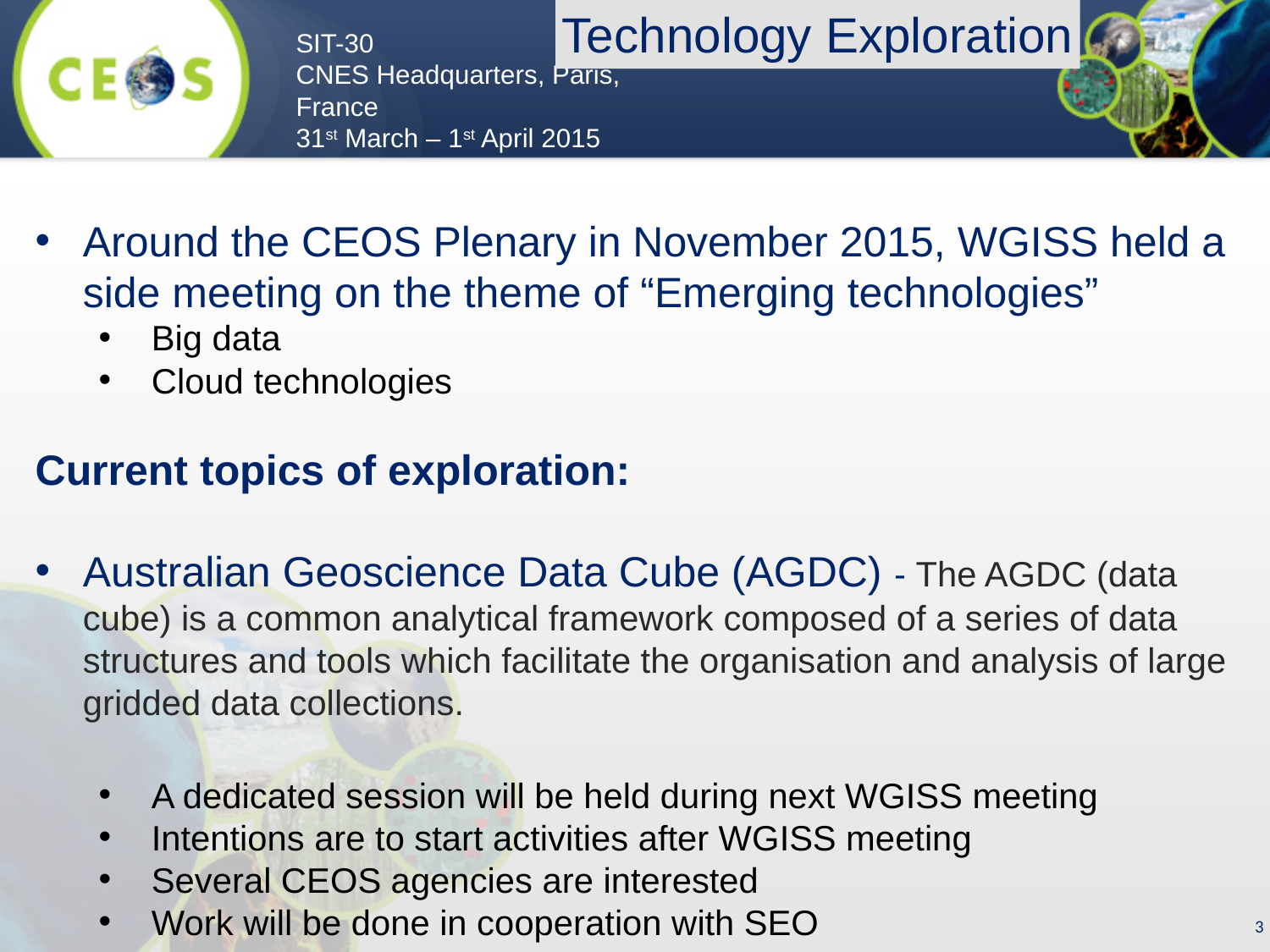

Technology Exploration
Around the CEOS Plenary in November 2015, WGISS held a side meeting on the theme of “Emerging technologies”
Big data
Cloud technologies

Current topics of exploration:

Australian Geoscience Data Cube (AGDC) - The AGDC (data cube) is a common analytical framework composed of a series of data structures and tools which facilitate the organisation and analysis of large gridded data collections.

A dedicated session will be held during next WGISS meeting
Intentions are to start activities after WGISS meeting
Several CEOS agencies are interested
Work will be done in cooperation with SEO

3